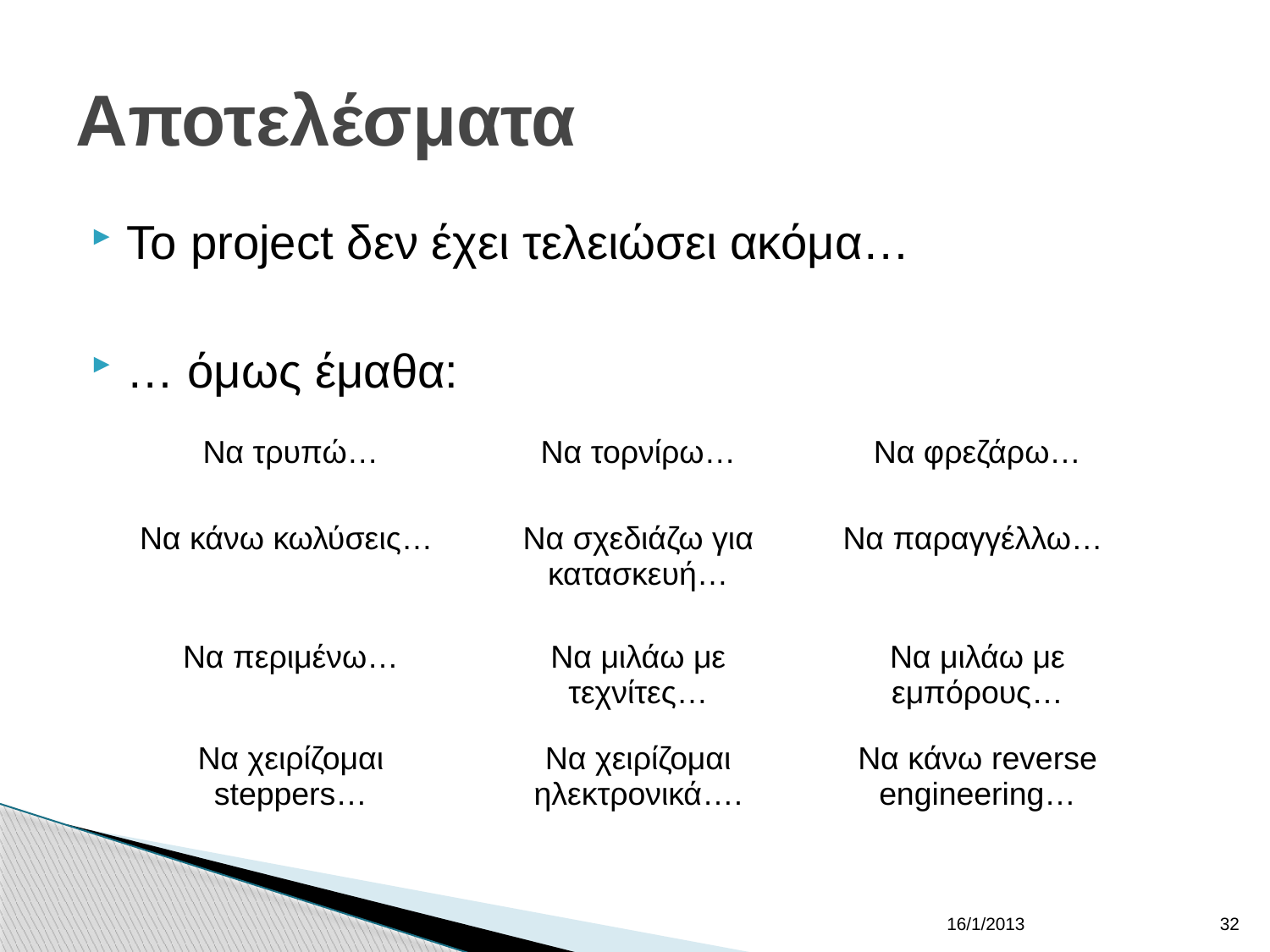

# Αποτελέσματα
Το project δεν έχει τελειώσει ακόμα…

… όμως έμαθα:

| Να τρυπώ… | Να τορνίρω… | Να φρεζάρω… |
| --- | --- | --- |
| Να κάνω κωλύσεις… | Να σχεδιάζω για κατασκευή… | Να παραγγέλλω… |
| Να περιμένω… | Να μιλάω με τεχνίτες… | Να μιλάω με εμπόρους… |
| Να χειρίζομαι steppers… | Να χειρίζομαι ηλεκτρονικά…. | Να κάνω reverse engineering… |
16/1/2013
32